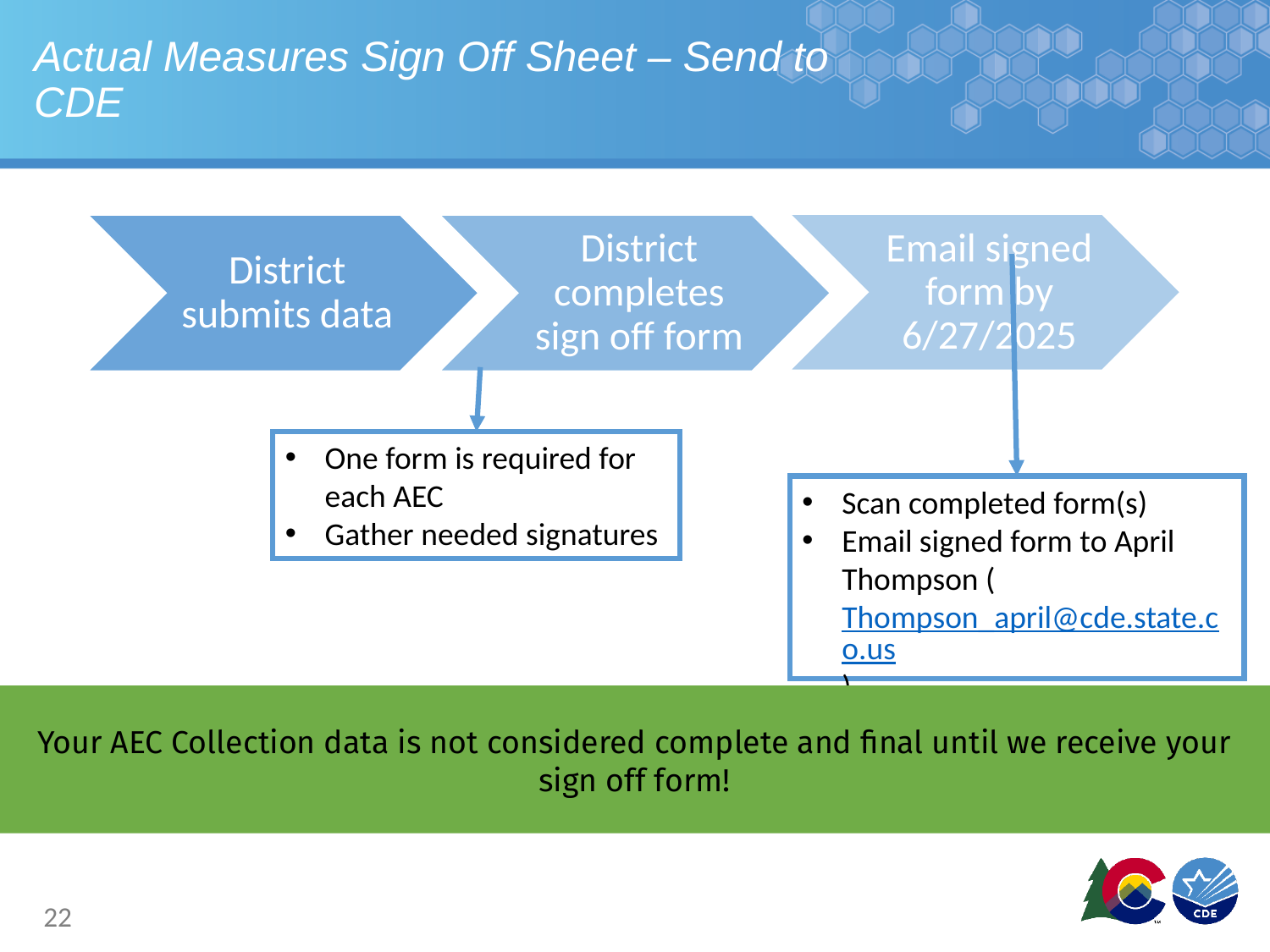

# Actual Measures Sign Off Sheet – Send to CDE
District submits data
District completes sign off form
Email signed form by 6/27/2025
One form is required for each AEC
Gather needed signatures
Scan completed form(s)
Email signed form to April Thompson (Thompson_april@cde.state.co.us)
Your AEC Collection data is not considered complete and final until we receive your sign off form!
22